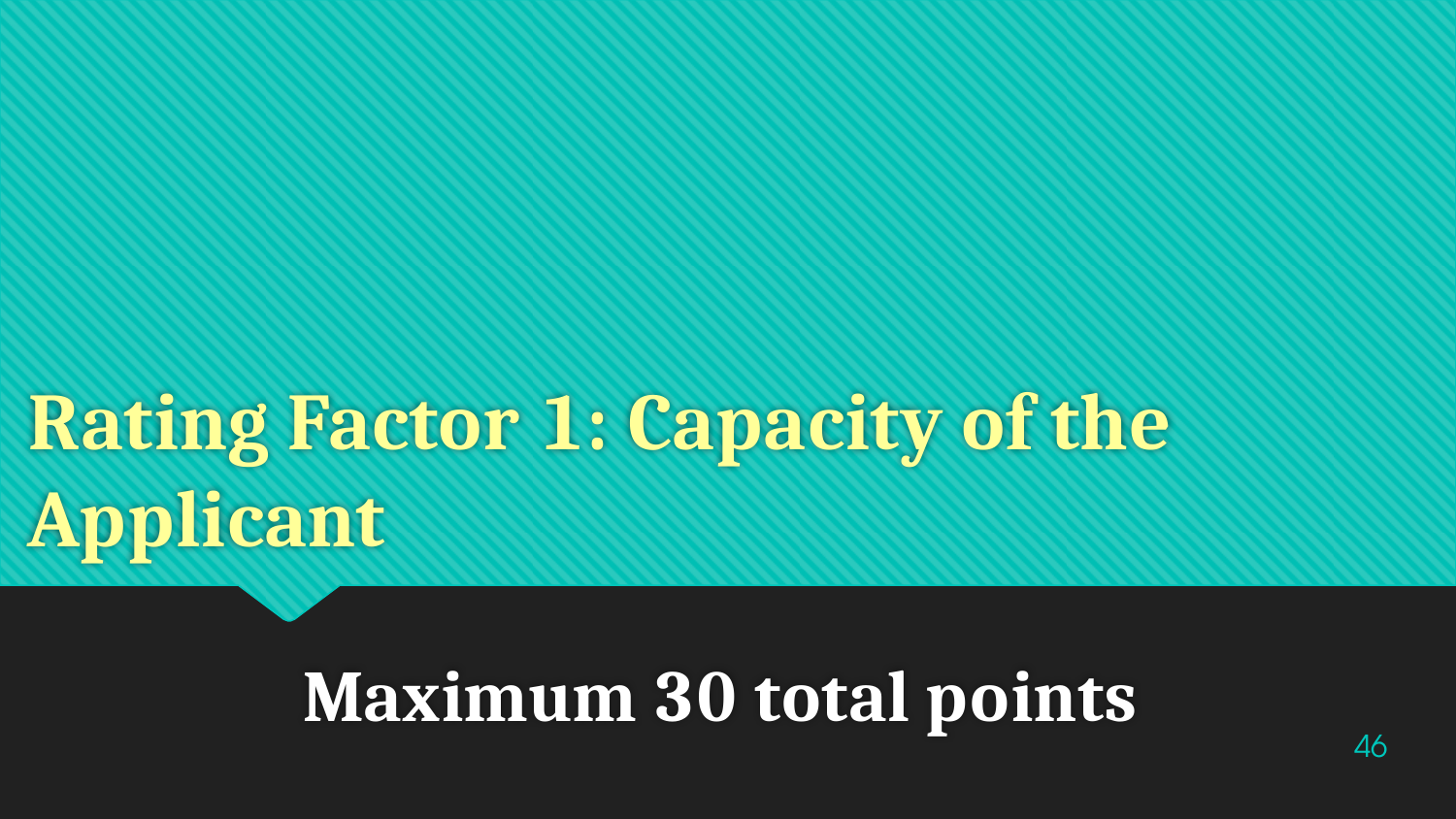

# Rating Factor 1: Capacity of the Applicant
Maximum 30 total points
46